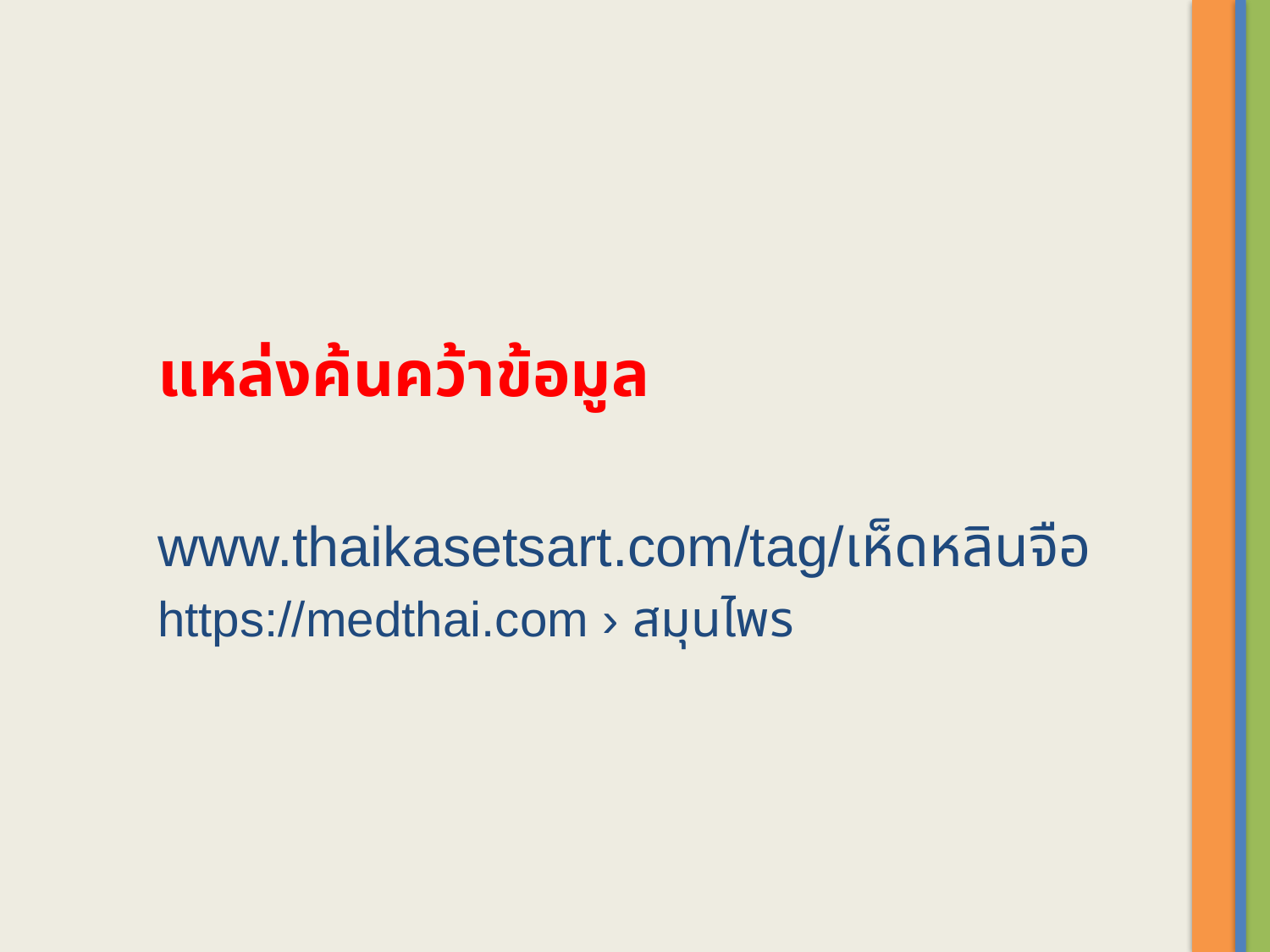

แหล่งค้นคว้าข้อมูล

www.thaikasetsart.com/tag/เห็ดหลินจือ
https://medthai.com › สมุนไพร